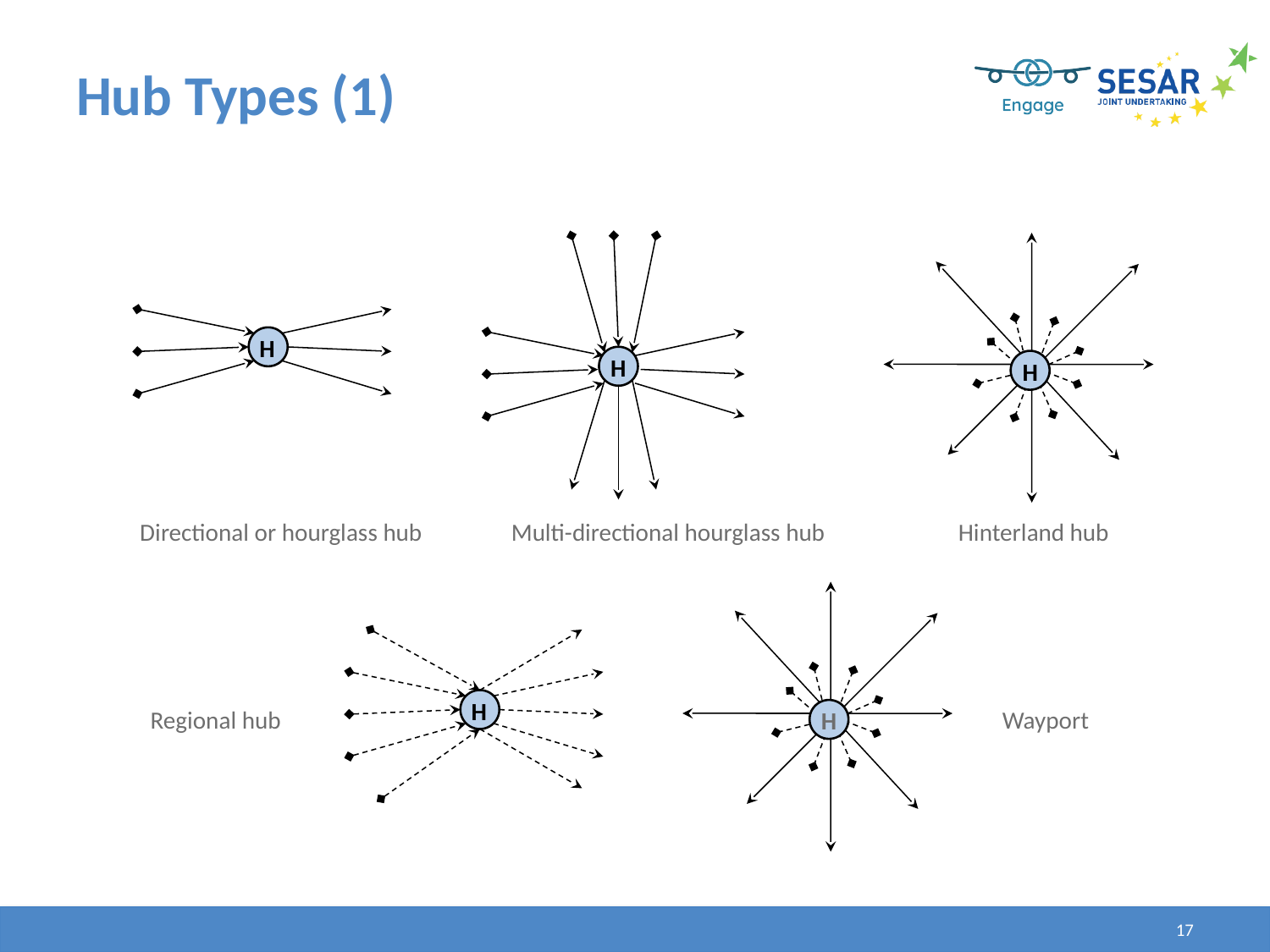

# Hub Types (1)

H

H
H

Directional or hourglass hub
Multi-directional hourglass hub
Hinterland hub

H
Regional hub
Wayport
H

17